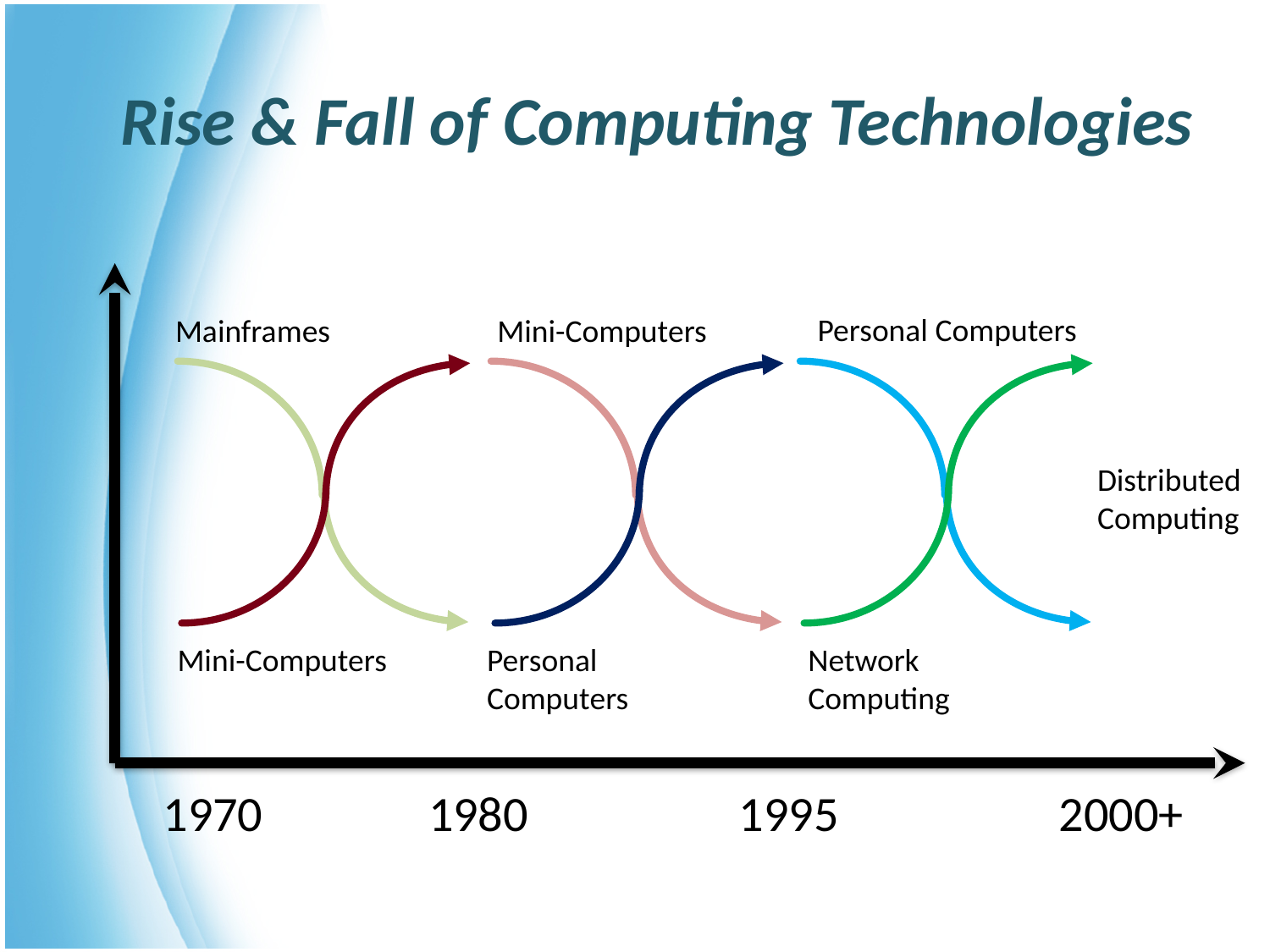

# Rise & Fall of Computing Technologies
Personal Computers
Mainframes
Mini-Computers

Distributed
Computing
Mini-Computers
Personal
Computers
Network
Computing
1980
1995
2000+
1970